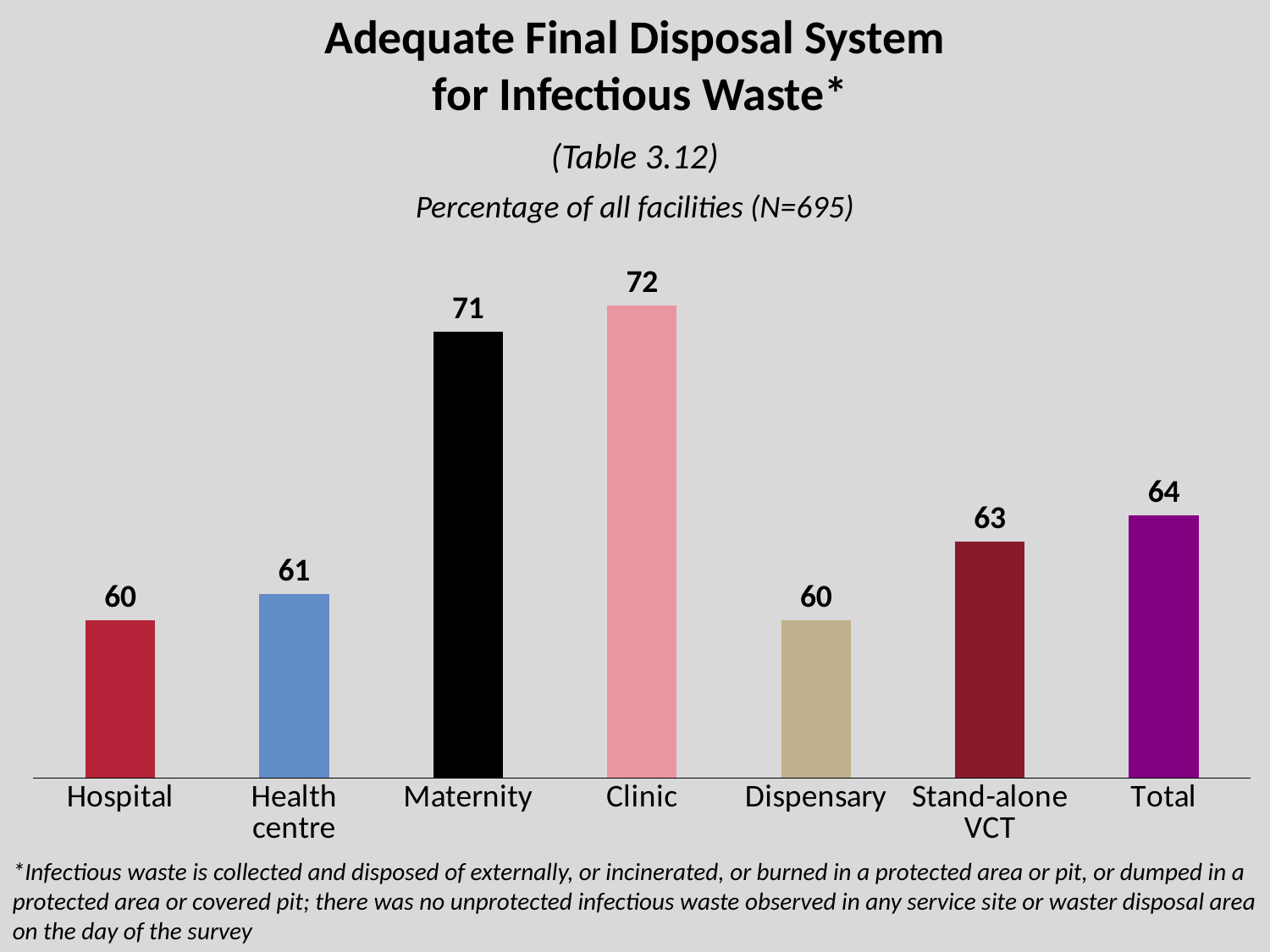

# Adequate Final Disposal System for Infectious Waste*
(Table 3.12)
Percentage of all facilities (N=695)

### Chart

| Category | Series 1 |
|---|---|
| Hospital | 60.0 |
| Health centre | 61.0 |
| Maternity | 71.0 |
| Clinic | 72.0 |
| Dispensary | 60.0 |
| Stand-alone VCT | 63.0 |
| Total | 64.0 |
*Infectious waste is collected and disposed of externally, or incinerated, or burned in a protected area or pit, or dumped in a protected area or covered pit; there was no unprotected infectious waste observed in any service site or waster disposal area on the day of the survey